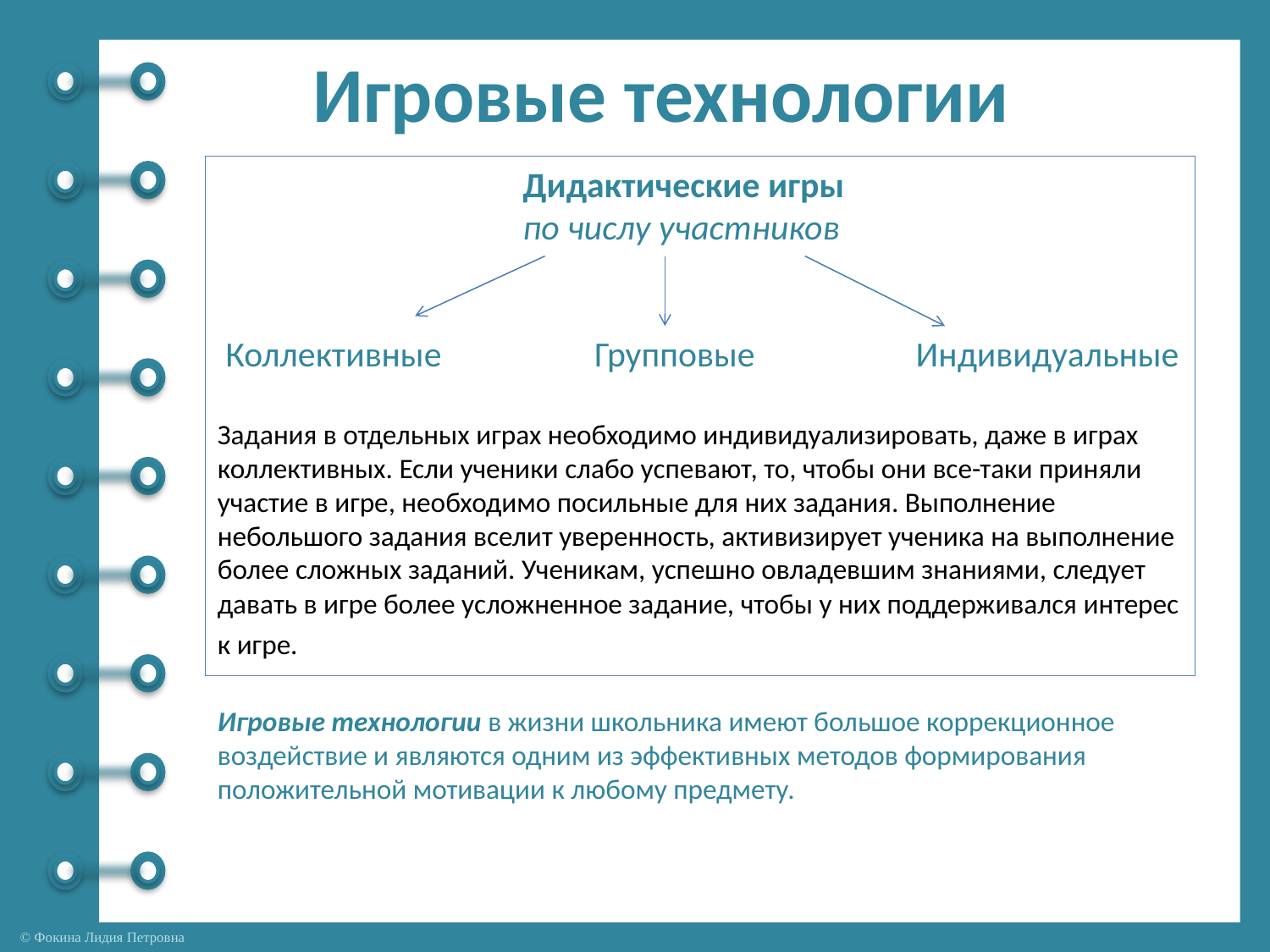

# Игровые технологии
                                      Дидактические игры
                                      по числу участников

 Коллективные                   Групповые                    Индивидуальные

Задания в отдельных играх необходимо индивидуализировать, даже в играх коллективных. Если ученики слабо успевают, то, чтобы они все-таки приняли участие в игре, необходимо посильные для них задания. Выполнение небольшого задания вселит уверенность, активизирует ученика на выполнение более сложных заданий. Ученикам, успешно овладевшим знаниями, следует давать в игре более усложненное задание, чтобы у них поддерживался интерес к игре.

Игровые технологии в жизни школьника имеют большое коррекционное воздействие и являются одним из эффективных методов формирования положительной мотивации к любому предмету.